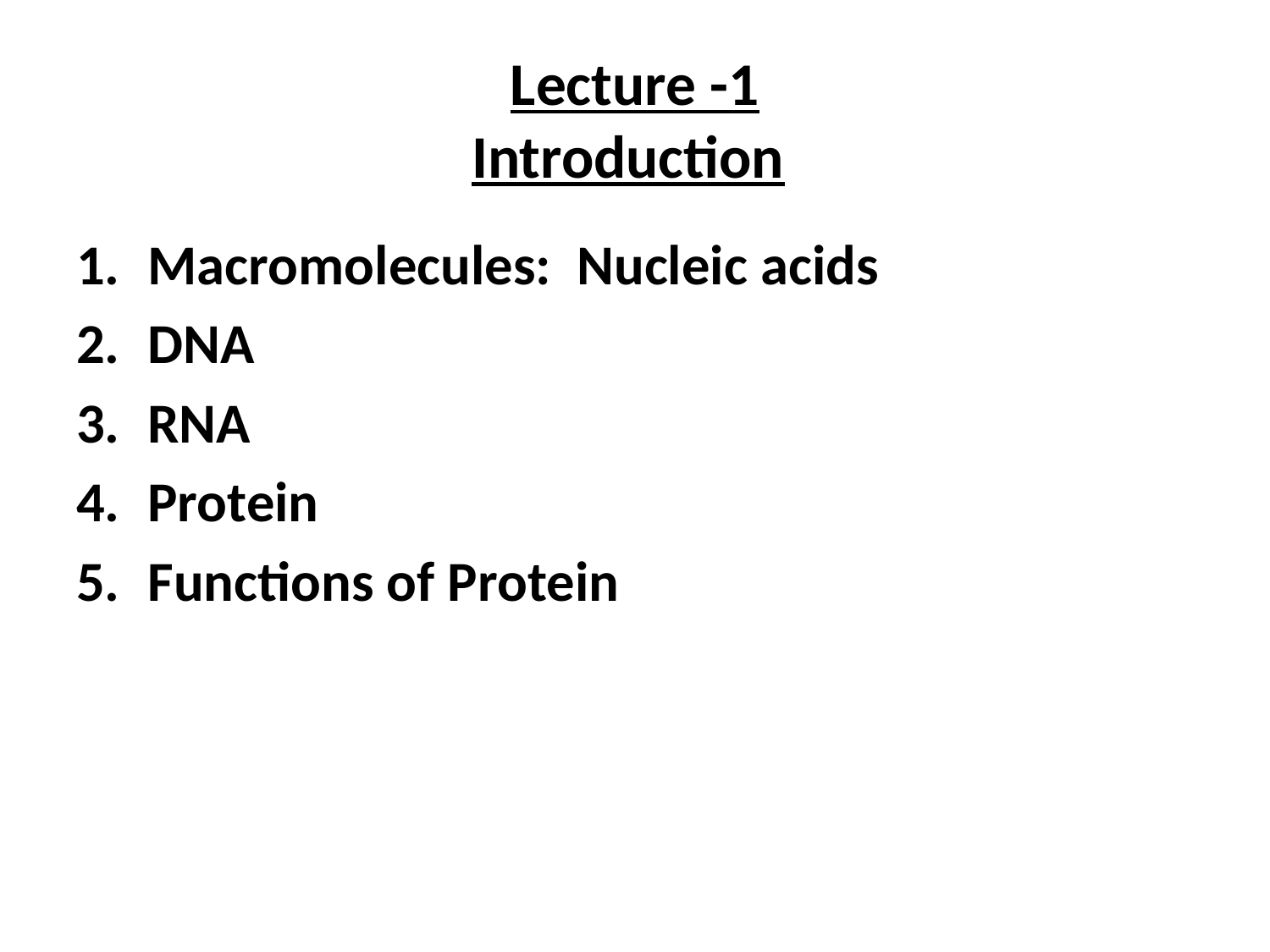

# Lecture -1 Introduction
Macromolecules:  Nucleic acids
DNA
RNA
Protein
Functions of Protein